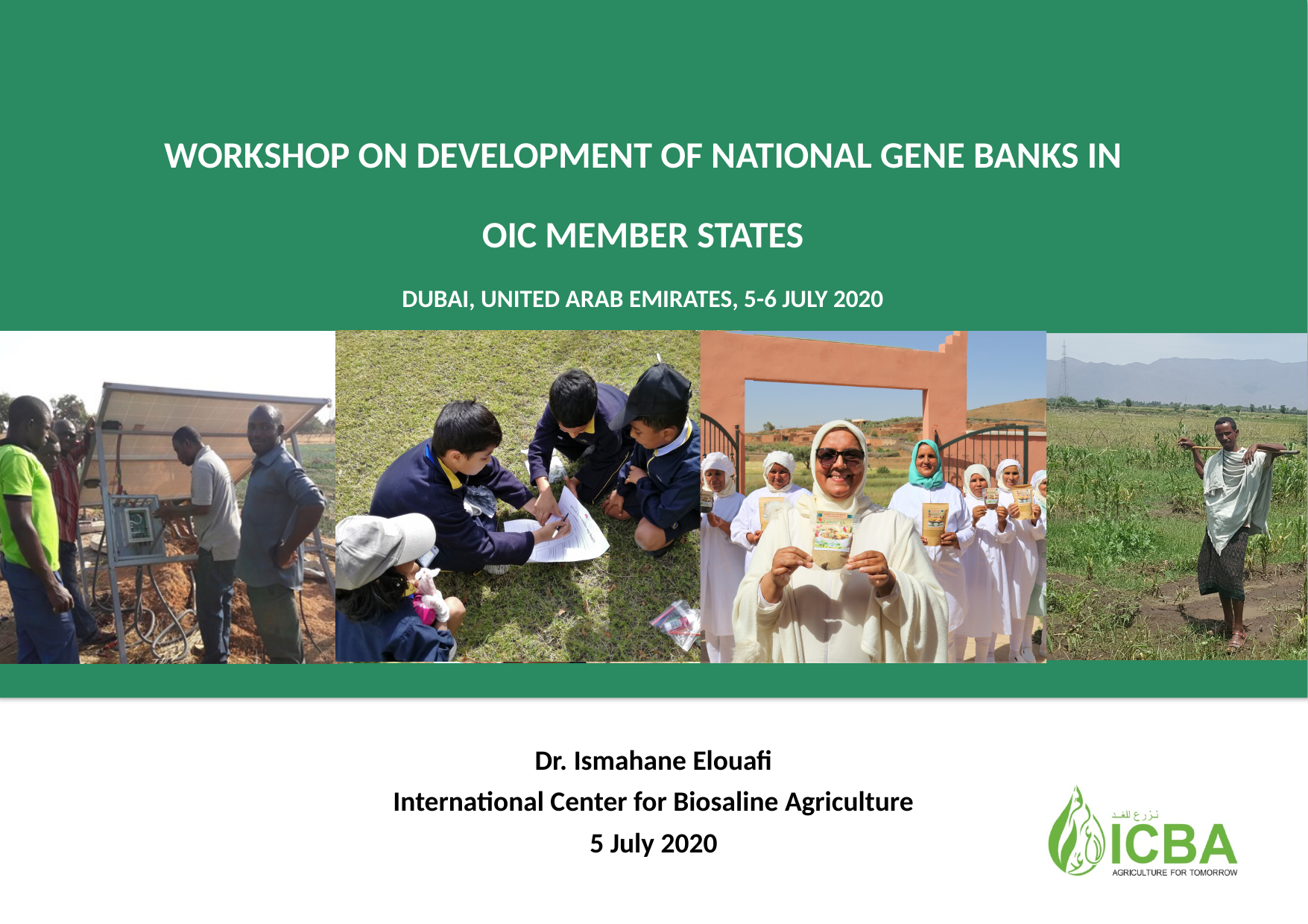

WORKSHOP ON DEVELOPMENT OF NATIONAL GENE BANKS IN
OIC MEMBER STATES
DUBAI, UNITED ARAB EMIRATES, 5-6 JULY 2020
Dr. Ismahane Elouafi
International Center for Biosaline Agriculture
5 July 2020